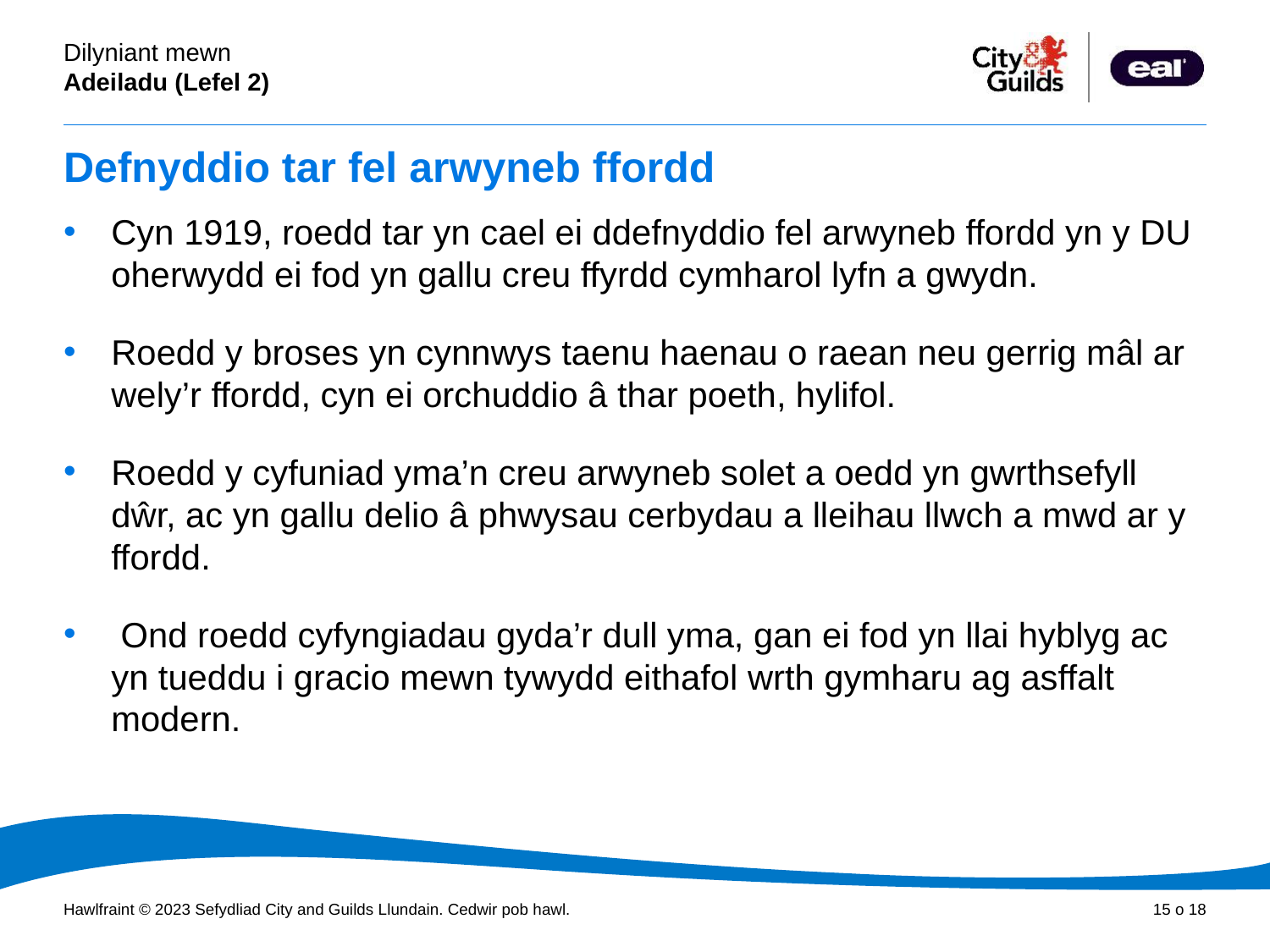

# Defnyddio tar fel arwyneb ffordd
Cyn 1919, roedd tar yn cael ei ddefnyddio fel arwyneb ffordd yn y DU oherwydd ei fod yn gallu creu ffyrdd cymharol lyfn a gwydn.
Roedd y broses yn cynnwys taenu haenau o raean neu gerrig mâl ar wely’r ffordd, cyn ei orchuddio â thar poeth, hylifol.
Roedd y cyfuniad yma’n creu arwyneb solet a oedd yn gwrthsefyll dŵr, ac yn gallu delio â phwysau cerbydau a lleihau llwch a mwd ar y ffordd.
 Ond roedd cyfyngiadau gyda’r dull yma, gan ei fod yn llai hyblyg ac yn tueddu i gracio mewn tywydd eithafol wrth gymharu ag asffalt modern.